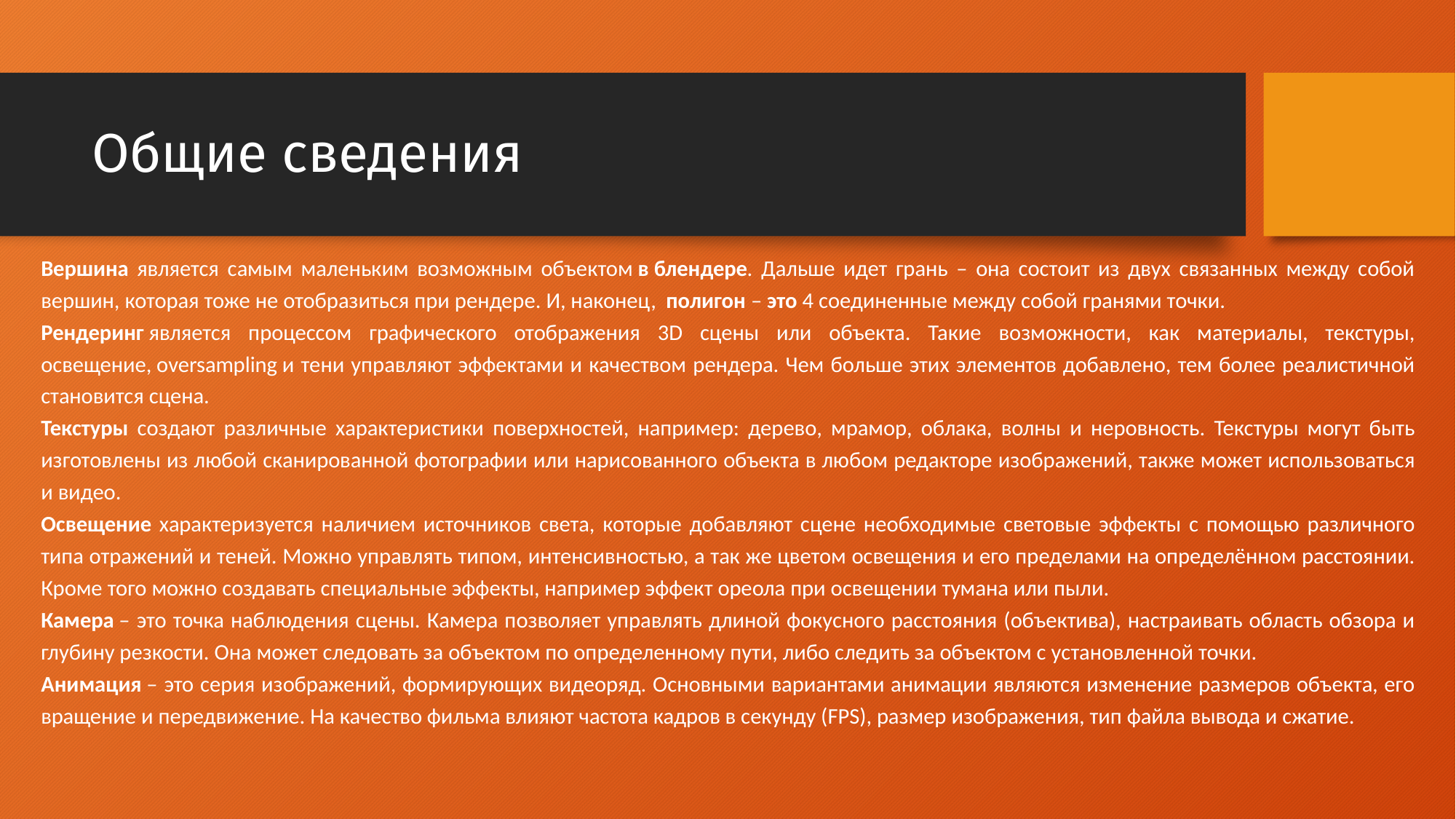

# Общие сведения
Вершина является самым маленьким возможным объектом в блендере. Дальше идет грань – она состоит из двух связанных между собой вершин, которая тоже не отобразиться при рендере. И, наконец,  полигон – это 4 соединенные между собой гранями точки.
Рендеринг является процессом графического отображения 3D сцены или объекта. Такие возможности, как материалы, текстуры, освещение, oversampling и тени управляют эффектами и качеством рендера. Чем больше этих элементов добавлено, тем более реалистичной становится сцена.
Текстуры создают различные характеристики поверхностей, например: дерево, мрамор, облака, волны и неровность. Текстуры могут быть изготовлены из любой сканированной фотографии или нарисованного объекта в любом редакторе изображений, также может использоваться и видео.
Освещение характеризуется наличием источников света, которые добавляют сцене необходимые световые эффекты с помощью различного типа отражений и теней. Можно управлять типом, интенсивностью, а так же цветом освещения и его пределами на определённом расстоянии. Кроме того можно создавать специальные эффекты, например эффект ореола при освещении тумана или пыли.
Камера – это точка наблюдения сцены. Камера позволяет управлять длиной фокусного расстояния (объектива), настраивать область обзора и глубину резкости. Она может следовать за объектом по определенному пути, либо следить за объектом с установленной точки.
Анимация – это серия изображений, формирующих видеоряд. Основными вариантами анимации являются изменение размеров объекта, его вращение и передвижение. На качество фильма влияют частота кадров в секунду (FPS), размер изображения, тип файла вывода и сжатие.